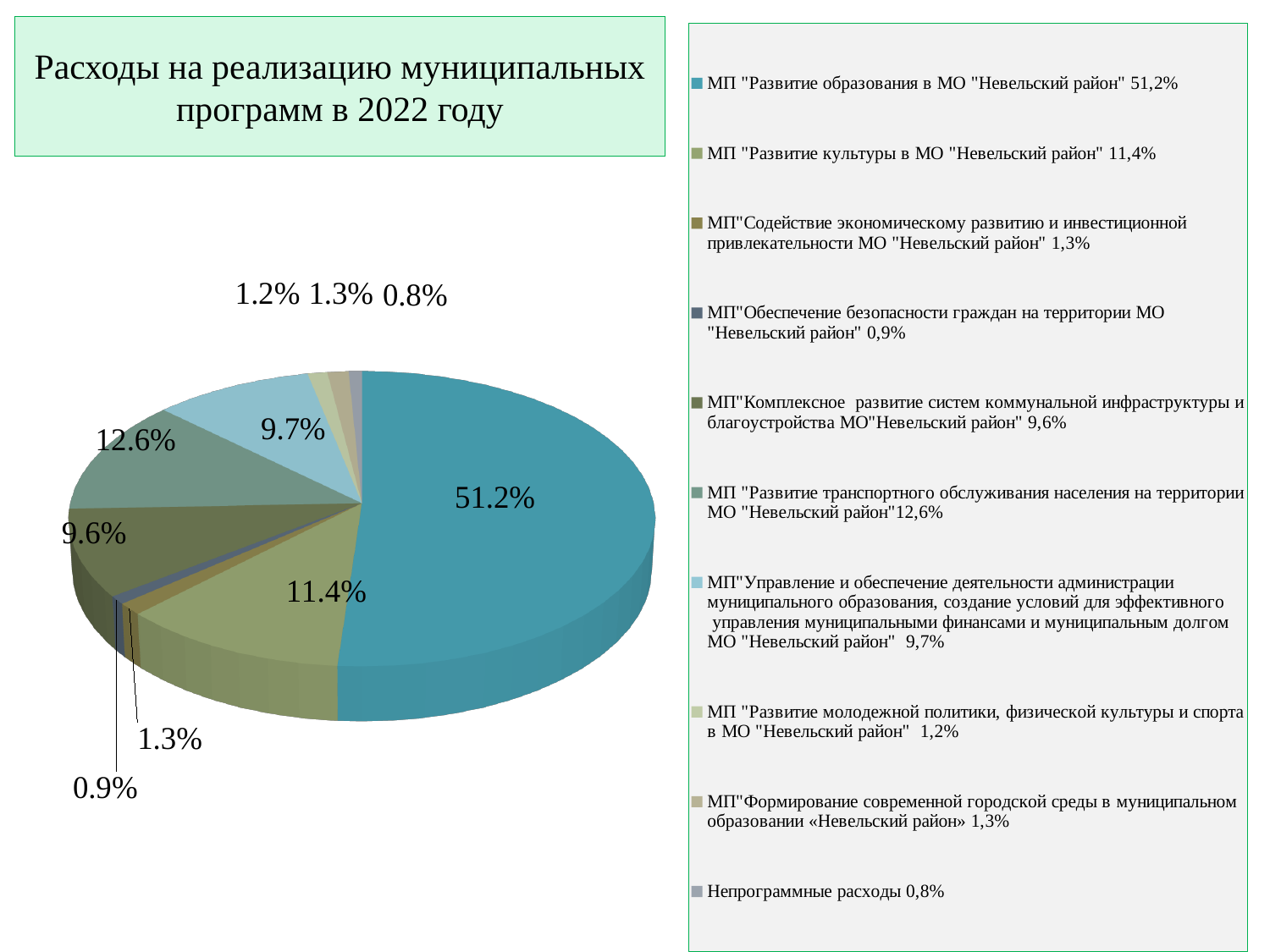

[unsupported chart]

Расходы на реализацию муниципальных программ в 2022 году
# Расходы по разделам на 2018 год